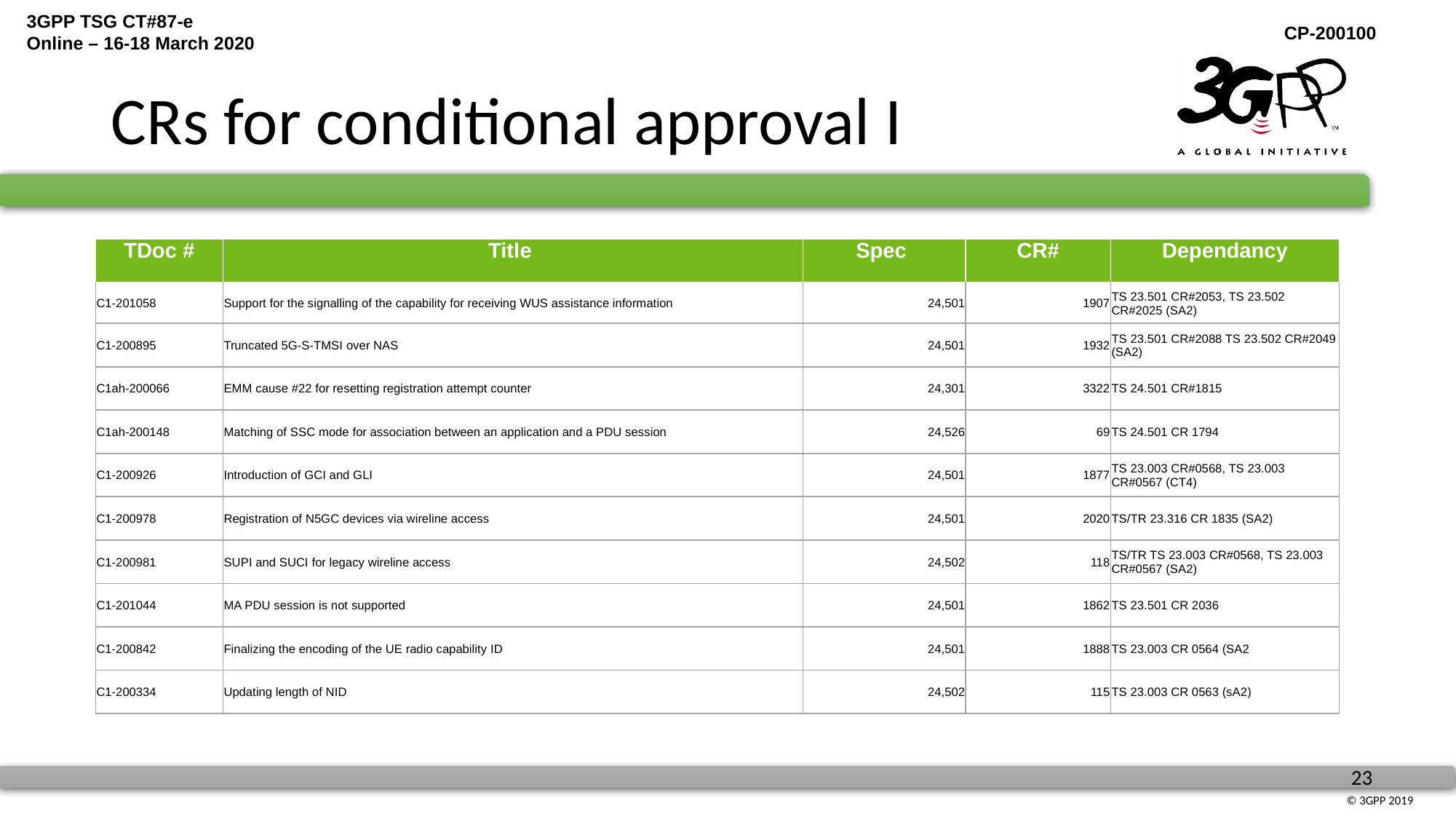

# CRs for conditional approval I
| TDoc # | Title | Spec | CR# | Dependancy |
| --- | --- | --- | --- | --- |
| C1-201058 | Support for the signalling of the capability for receiving WUS assistance information | 24,501 | 1907 | TS 23.501 CR#2053, TS 23.502 CR#2025 (SA2) |
| C1-200895 | Truncated 5G-S-TMSI over NAS | 24,501 | 1932 | TS 23.501 CR#2088 TS 23.502 CR#2049 (SA2) |
| C1ah-200066 | EMM cause #22 for resetting registration attempt counter | 24,301 | 3322 | TS 24.501 CR#1815 |
| C1ah-200148 | Matching of SSC mode for association between an application and a PDU session | 24,526 | 69 | TS 24.501 CR 1794 |
| C1-200926 | Introduction of GCI and GLI | 24,501 | 1877 | TS 23.003 CR#0568, TS 23.003 CR#0567 (CT4) |
| C1-200978 | Registration of N5GC devices via wireline access | 24,501 | 2020 | TS/TR 23.316 CR 1835 (SA2) |
| C1-200981 | SUPI and SUCI for legacy wireline access | 24,502 | 118 | TS/TR TS 23.003 CR#0568, TS 23.003 CR#0567 (SA2) |
| C1-201044 | MA PDU session is not supported | 24,501 | 1862 | TS 23.501 CR 2036 |
| C1-200842 | Finalizing the encoding of the UE radio capability ID | 24,501 | 1888 | TS 23.003 CR 0564 (SA2 |
| C1-200334 | Updating length of NID | 24,502 | 115 | TS 23.003 CR 0563 (sA2) |